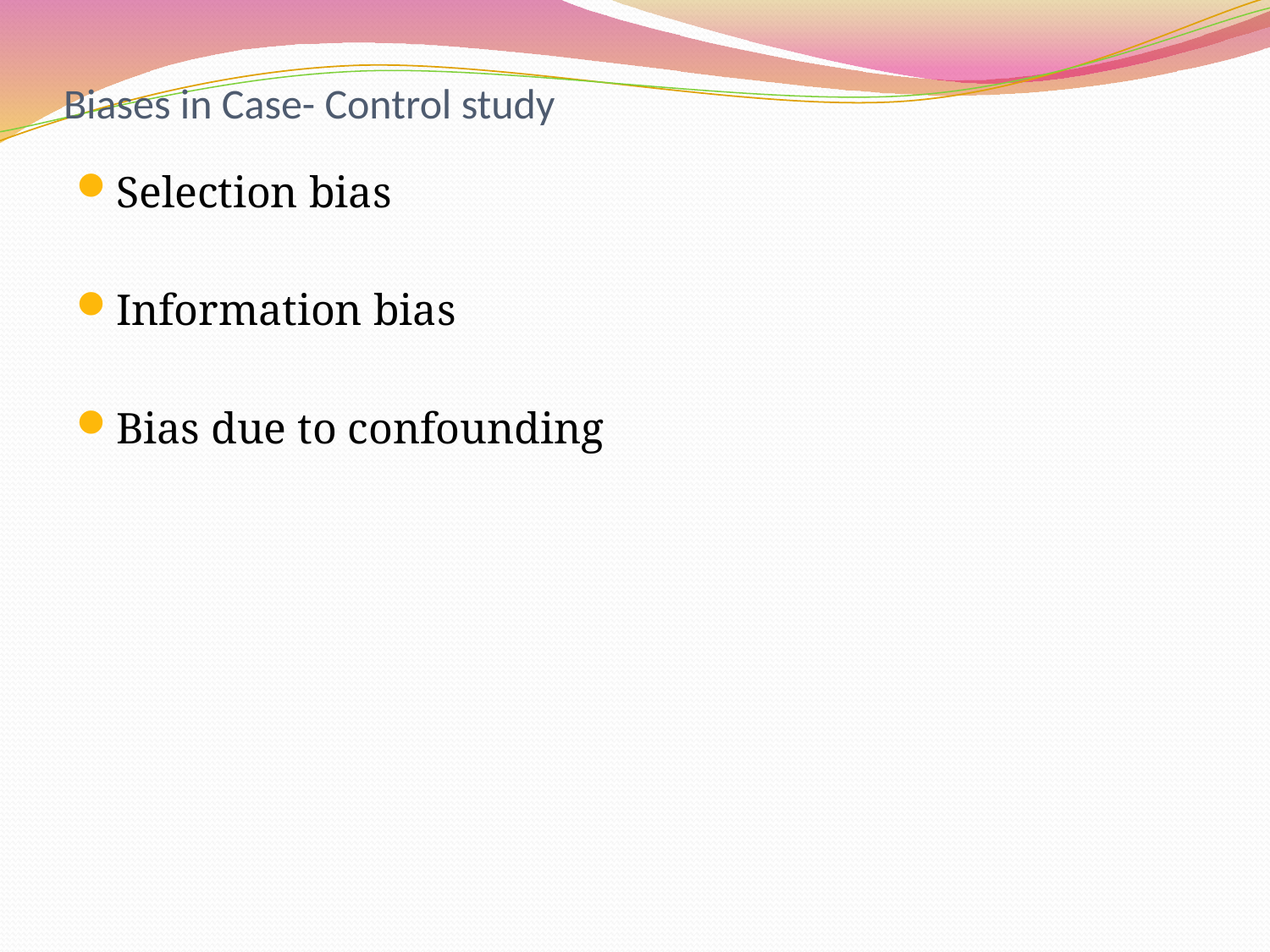

# Biases in Case- Control study
Selection bias

Information bias

Bias due to confounding